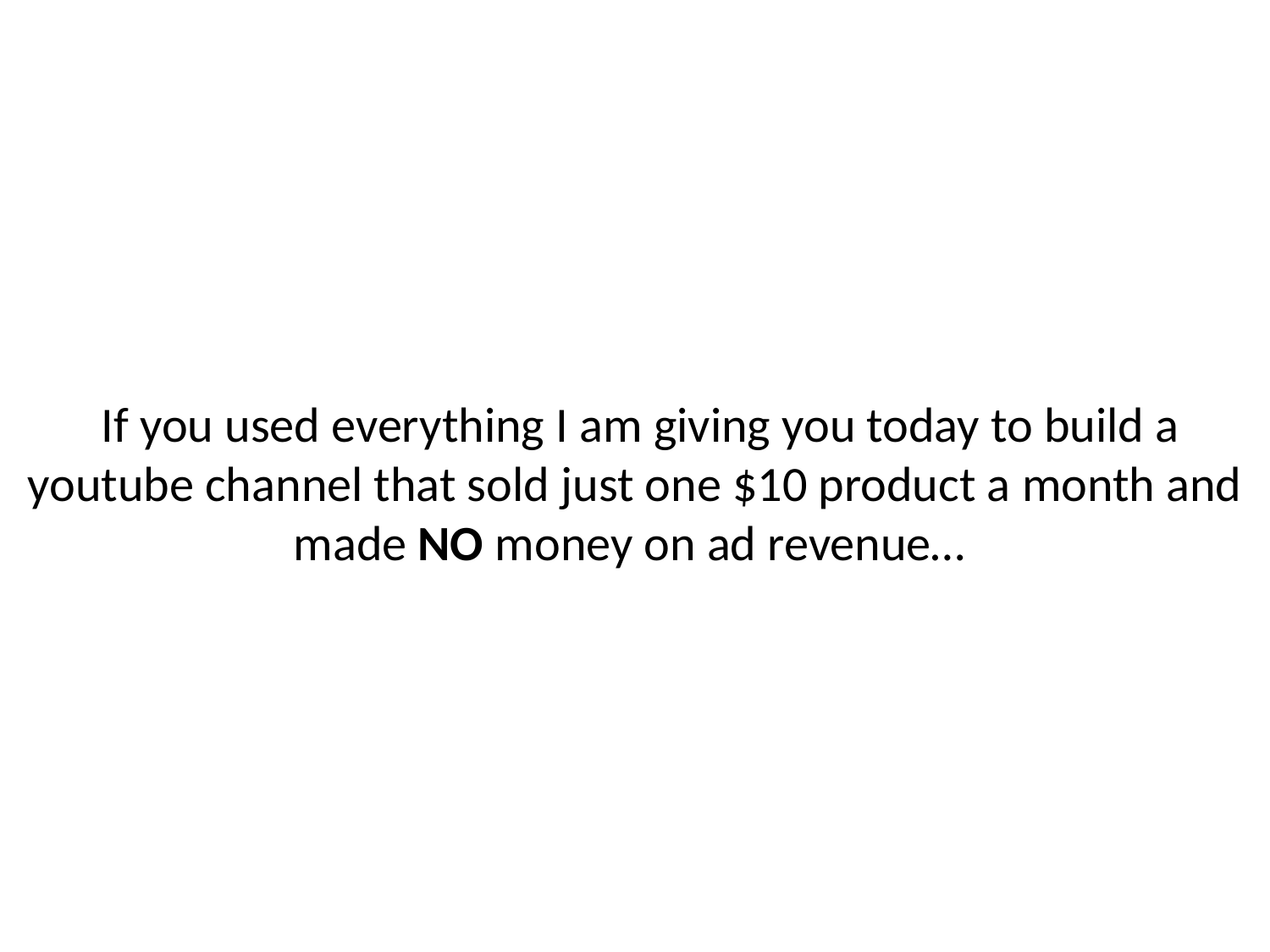

# If you used everything I am giving you today to build a youtube channel that sold just one $10 product a month and made NO money on ad revenue…